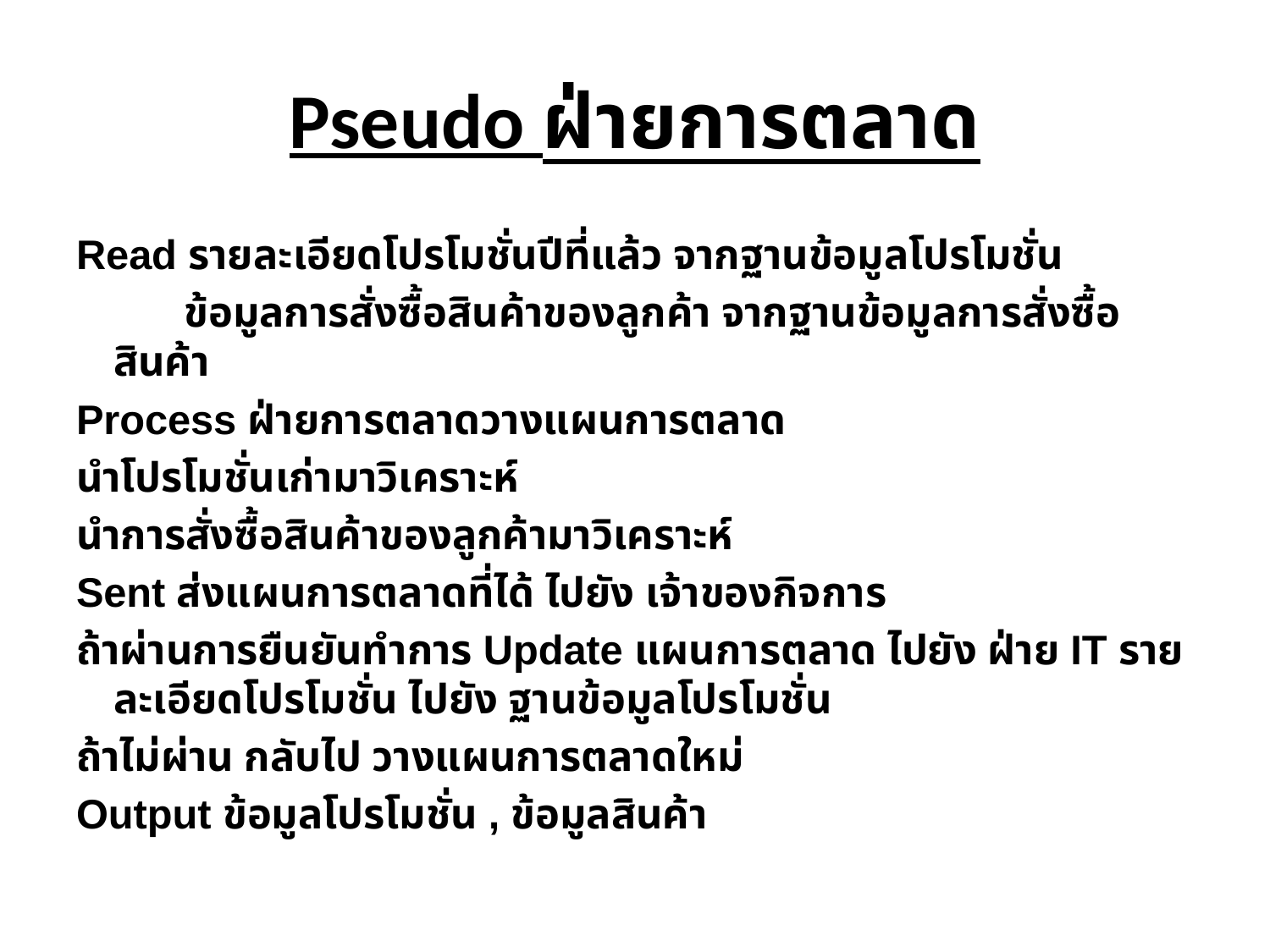

# Pseudo ฝ่ายการตลาด
Read รายละเอียดโปรโมชั่นปีที่แล้ว จากฐานข้อมูลโปรโมชั่น
          ข้อมูลการสั่งซื้อสินค้าของลูกค้า จากฐานข้อมูลการสั่งซื้อสินค้า
Process ฝ่ายการตลาดวางแผนการตลาด
นำโปรโมชั่นเก่ามาวิเคราะห์
นำการสั่งซื้อสินค้าของลูกค้ามาวิเคราะห์
Sent ส่งแผนการตลาดที่ได้ ไปยัง เจ้าของกิจการ
ถ้าผ่านการยืนยันทำการ Update แผนการตลาด ไปยัง ฝ่าย IT รายละเอียดโปรโมชั่น ไปยัง ฐานข้อมูลโปรโมชั่น
ถ้าไม่ผ่าน กลับไป วางแผนการตลาดใหม่
Output ข้อมูลโปรโมชั่น , ข้อมูลสินค้า